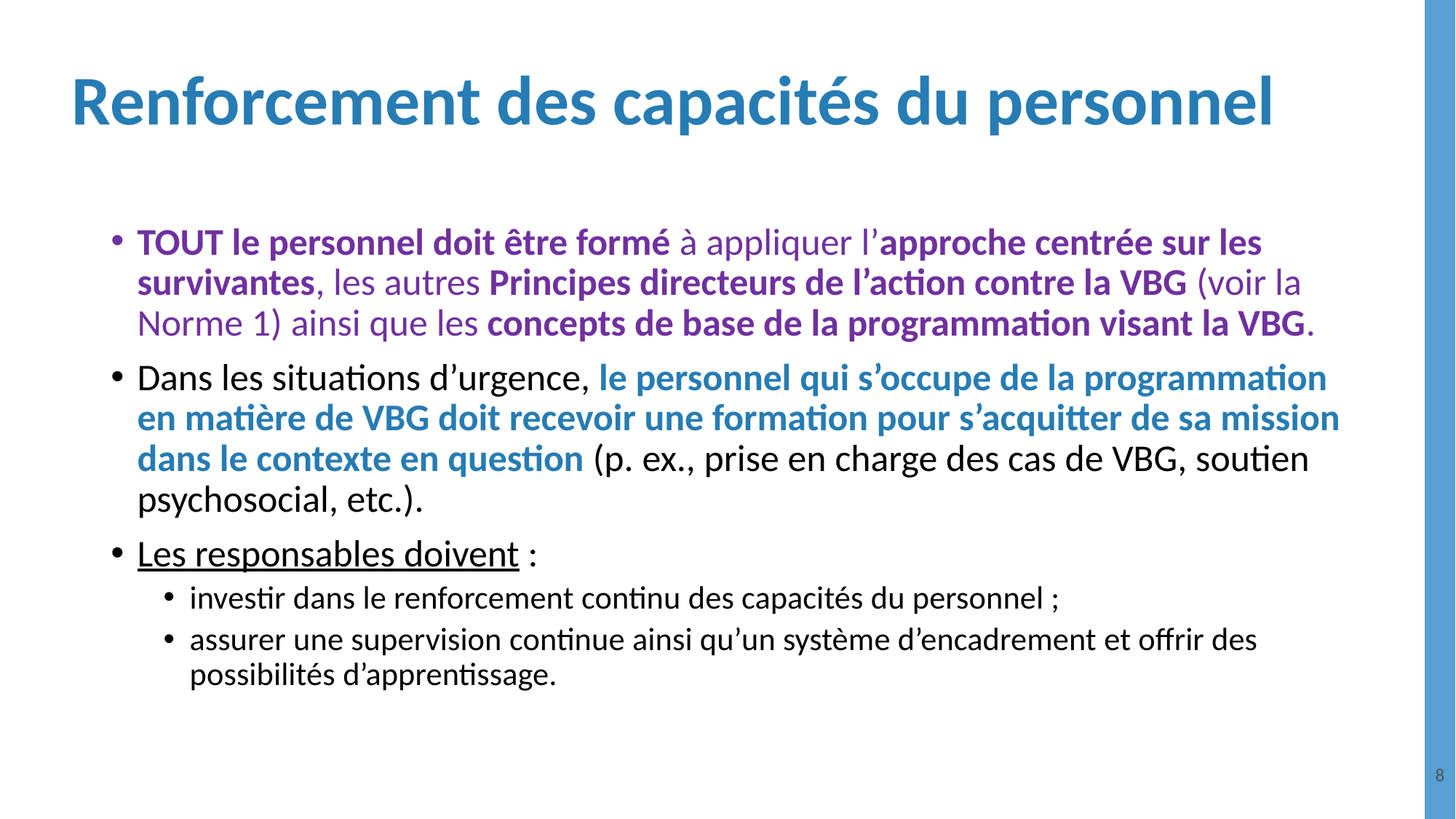

# Renforcement des capacités du personnel
TOUT le personnel doit être formé à appliquer l’approche centrée sur les survivantes, les autres Principes directeurs de l’action contre la VBG (voir la Norme 1) ainsi que les concepts de base de la programmation visant la VBG.
Dans les situations d’urgence, le personnel qui s’occupe de la programmation en matière de VBG doit recevoir une formation pour s’acquitter de sa mission dans le contexte en question (p. ex., prise en charge des cas de VBG, soutien psychosocial, etc.).
Les responsables doivent :
investir dans le renforcement continu des capacités du personnel ;
assurer une supervision continue ainsi qu’un système d’encadrement et offrir des possibilités d’apprentissage.